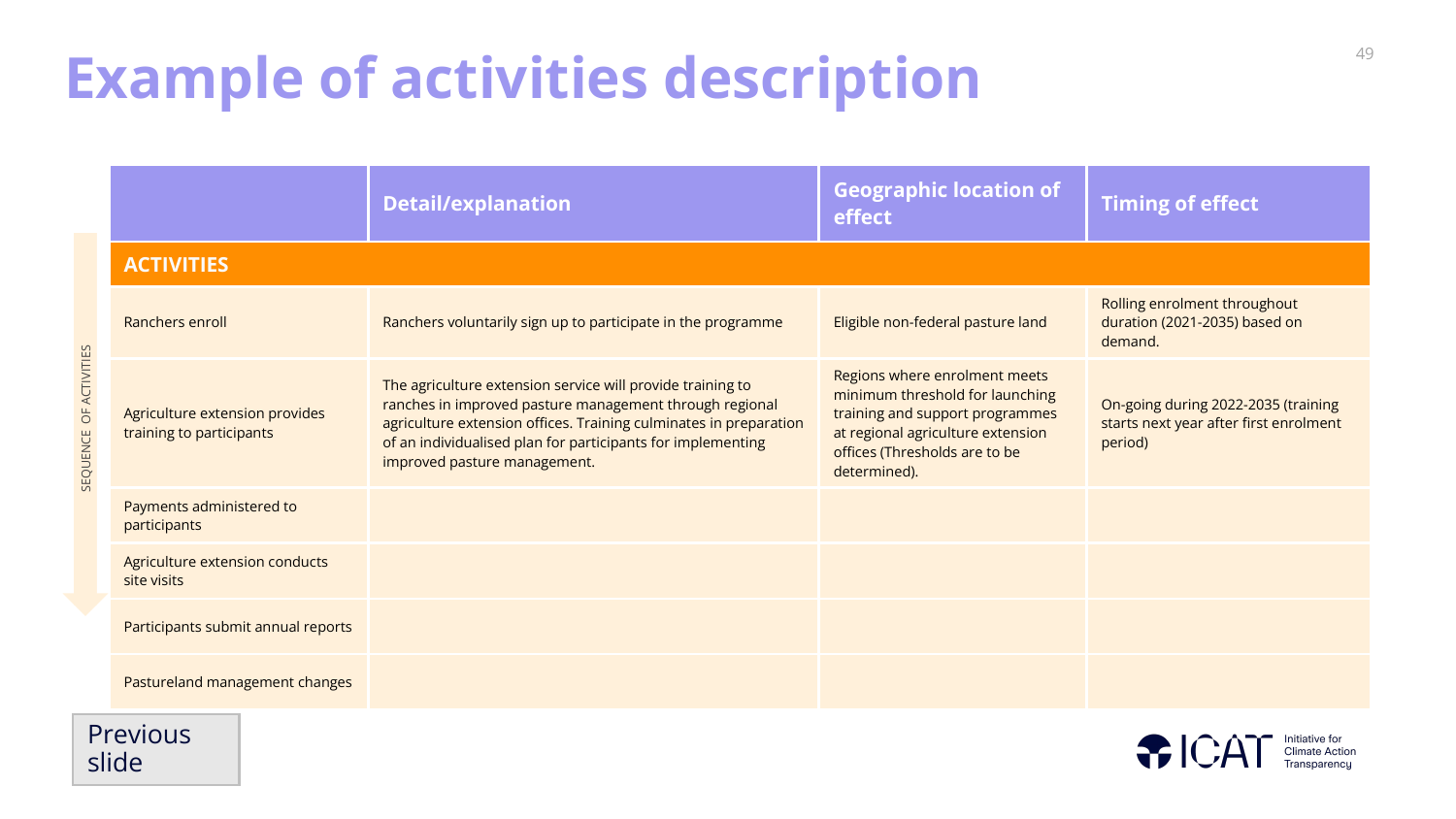

# Example of activities description
|  | Detail/explanation | Geographic location of effect | Timing of effect |
| --- | --- | --- | --- |
| ACTIVITIES |  |  |  |
| Ranchers enroll | Ranchers voluntarily sign up to participate in the programme | Eligible non-federal pasture land | Rolling enrolment throughout duration (2021-2035) based on demand. |
| Agriculture extension provides training to participants | The agriculture extension service will provide training to ranches in improved pasture management through regional agriculture extension offices. Training culminates in preparation of an individualised plan for participants for implementing improved pasture management. | Regions where enrolment meets minimum threshold for launching training and support programmes at regional agriculture extension offices (Thresholds are to be determined). | On-going during 2022-2035 (training starts next year after first enrolment period) |
| Payments administered to participants |  |  |  |
| Agriculture extension conducts site visits |  |  |  |
| Participants submit annual reports |  |  |  |
| Pastureland management changes |  |  |  |

SEQUENCE  OF ACTIVITIES
Previous slide